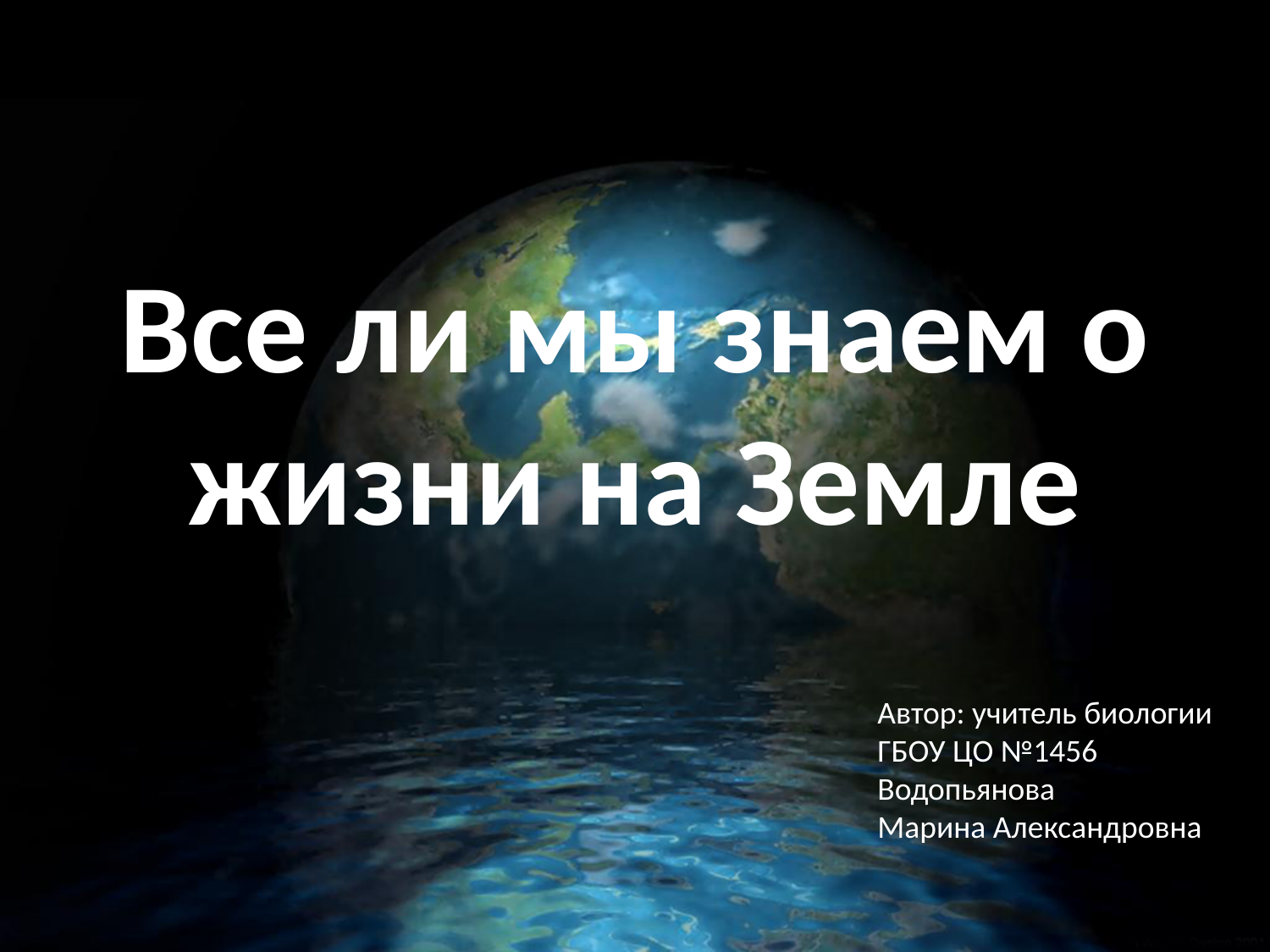

# Все ли мы знаем о жизни на Земле
Автор: учитель биологии
ГБОУ ЦО №1456
Водопьянова
Марина Александровна